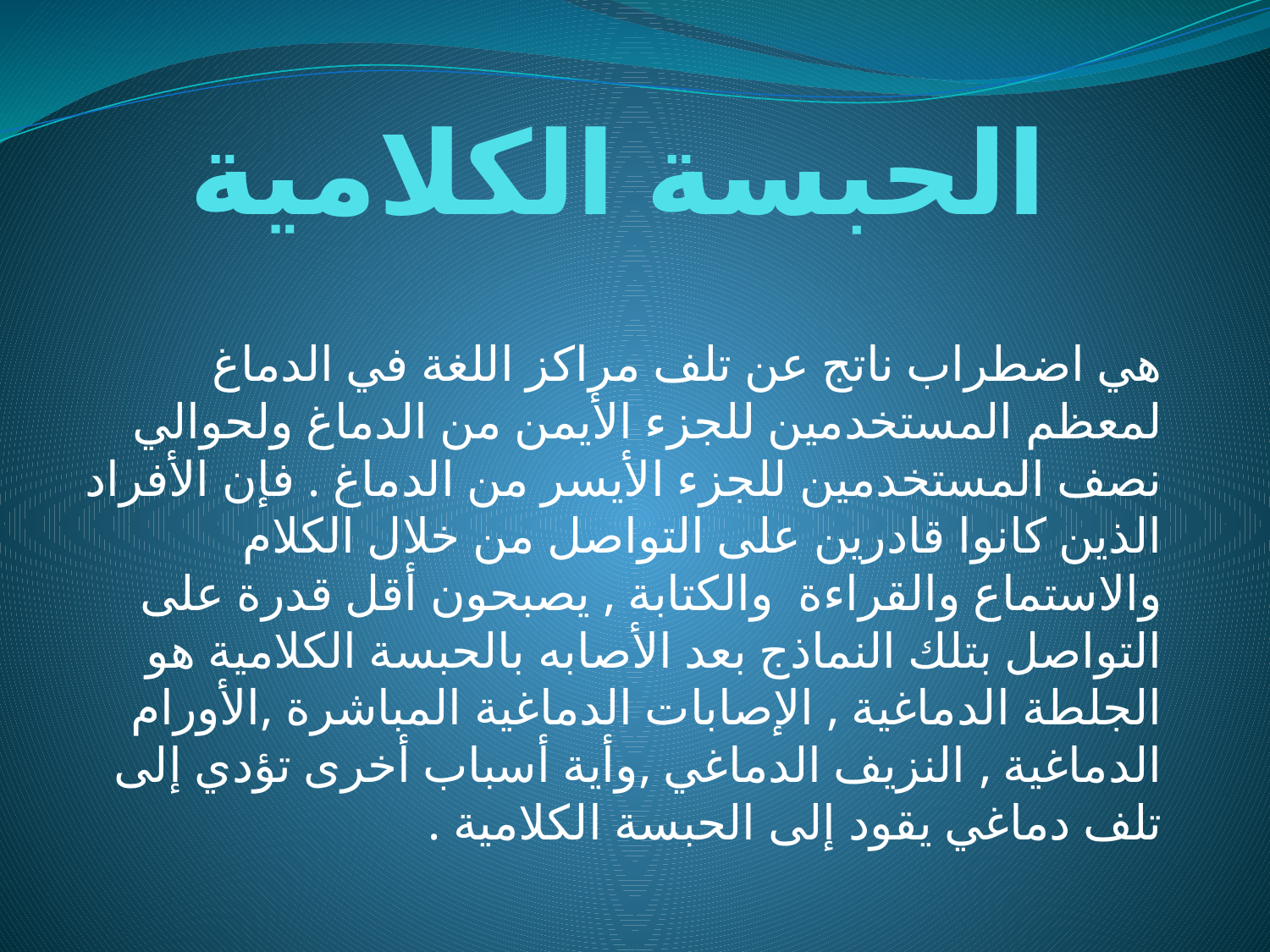

# الحبسة الكلامية
هي اضطراب ناتج عن تلف مراكز اللغة في الدماغ لمعظم المستخدمين للجزء الأيمن من الدماغ ولحوالي نصف المستخدمين للجزء الأيسر من الدماغ . فإن الأفراد الذين كانوا قادرين على التواصل من خلال الكلام والاستماع والقراءة  والكتابة , يصبحون أقل قدرة على التواصل بتلك النماذج بعد الأصابه بالحبسة الكلامية هو الجلطة الدماغية , الإصابات الدماغية المباشرة ,الأورام الدماغية , النزيف الدماغي ,وأية أسباب أخرى تؤدي إلى تلف دماغي يقود إلى الحبسة الكلامية .